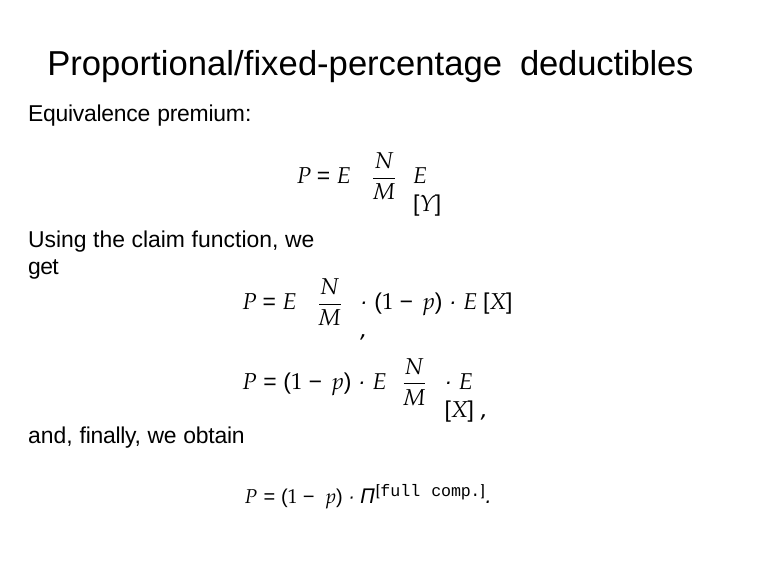

# Proportional/fixed-percentage deductibles
Equivalence premium:

N
P = E
E [Y]
M

Using the claim function, we get

N
P = E
· (1 − p) · E [X] ,
M

N
P = (1 − p) · E
· E [X] ,
M

and, finally, we obtain
P = (1 − p) · Π[full comp.].